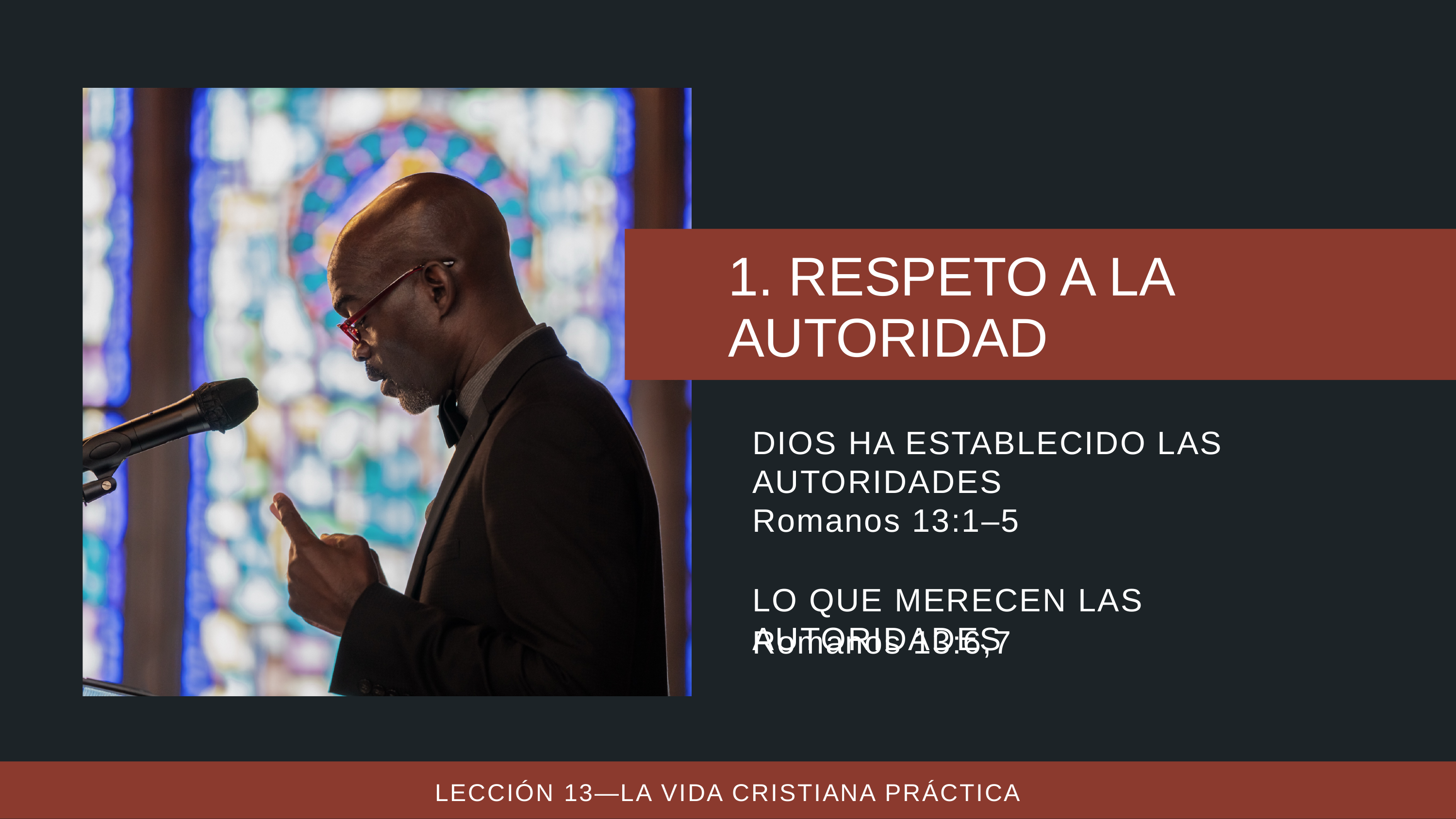

DIOS HA ESTABLECIDO LAS AUTORIDADES
Romanos 13:1–5
LO QUE MERECEN LAS AUTORIDADES
Romanos 13:6,7